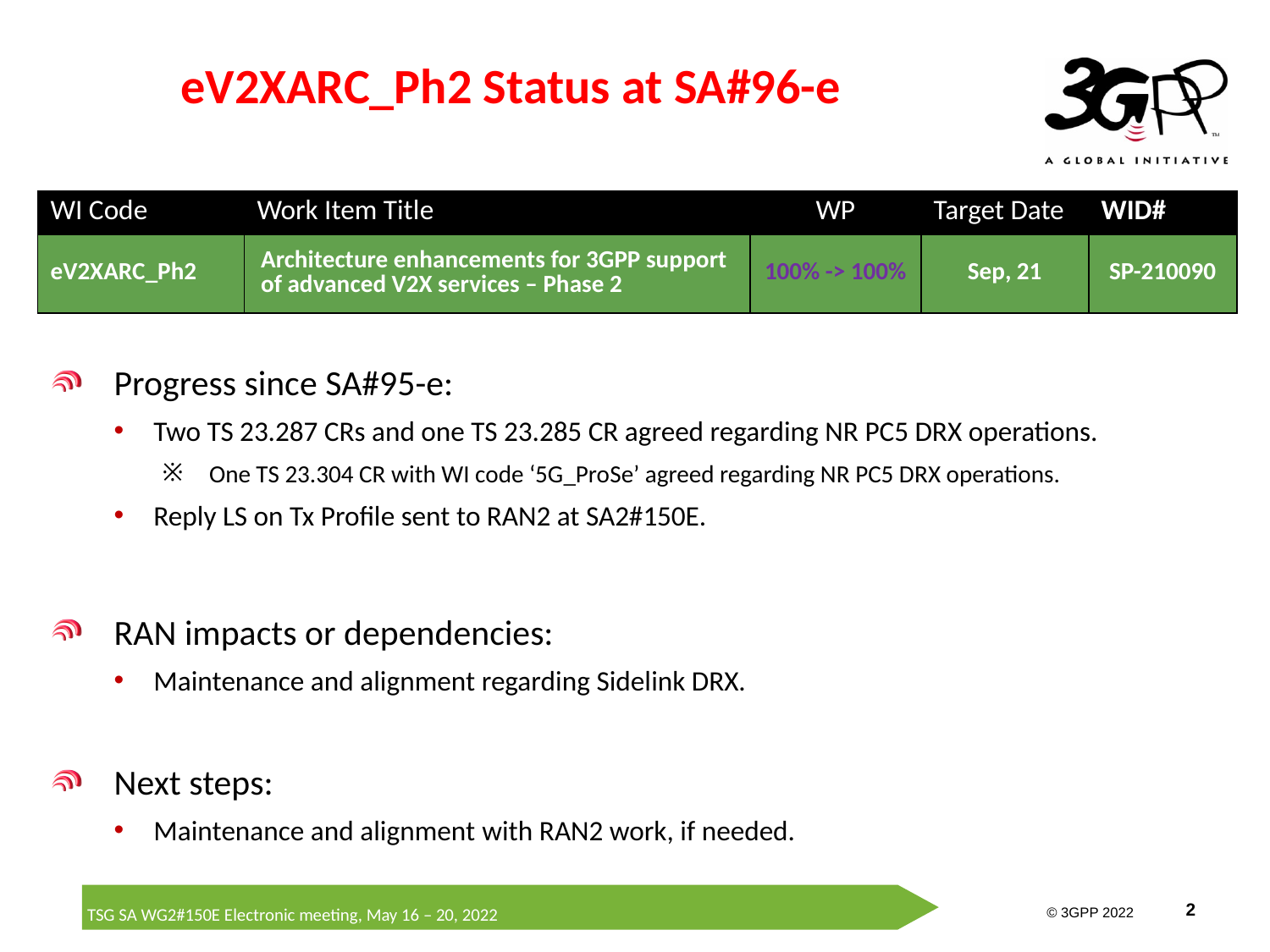

# eV2XARC_Ph2 Status at SA#96-e
| WI Code | Work Item Title | WP | Target Date | WID# |
| --- | --- | --- | --- | --- |
| eV2XARC\_Ph2 | Architecture enhancements for 3GPP support of advanced V2X services – Phase 2 | 100% -> 100% | Sep, 21 | SP-210090 |
Progress since SA#95-e:
Two TS 23.287 CRs and one TS 23.285 CR agreed regarding NR PC5 DRX operations.
One TS 23.304 CR with WI code ‘5G_ProSe’ agreed regarding NR PC5 DRX operations.
Reply LS on Tx Profile sent to RAN2 at SA2#150E.

RAN impacts or dependencies:
Maintenance and alignment regarding Sidelink DRX.

Next steps:
Maintenance and alignment with RAN2 work, if needed.